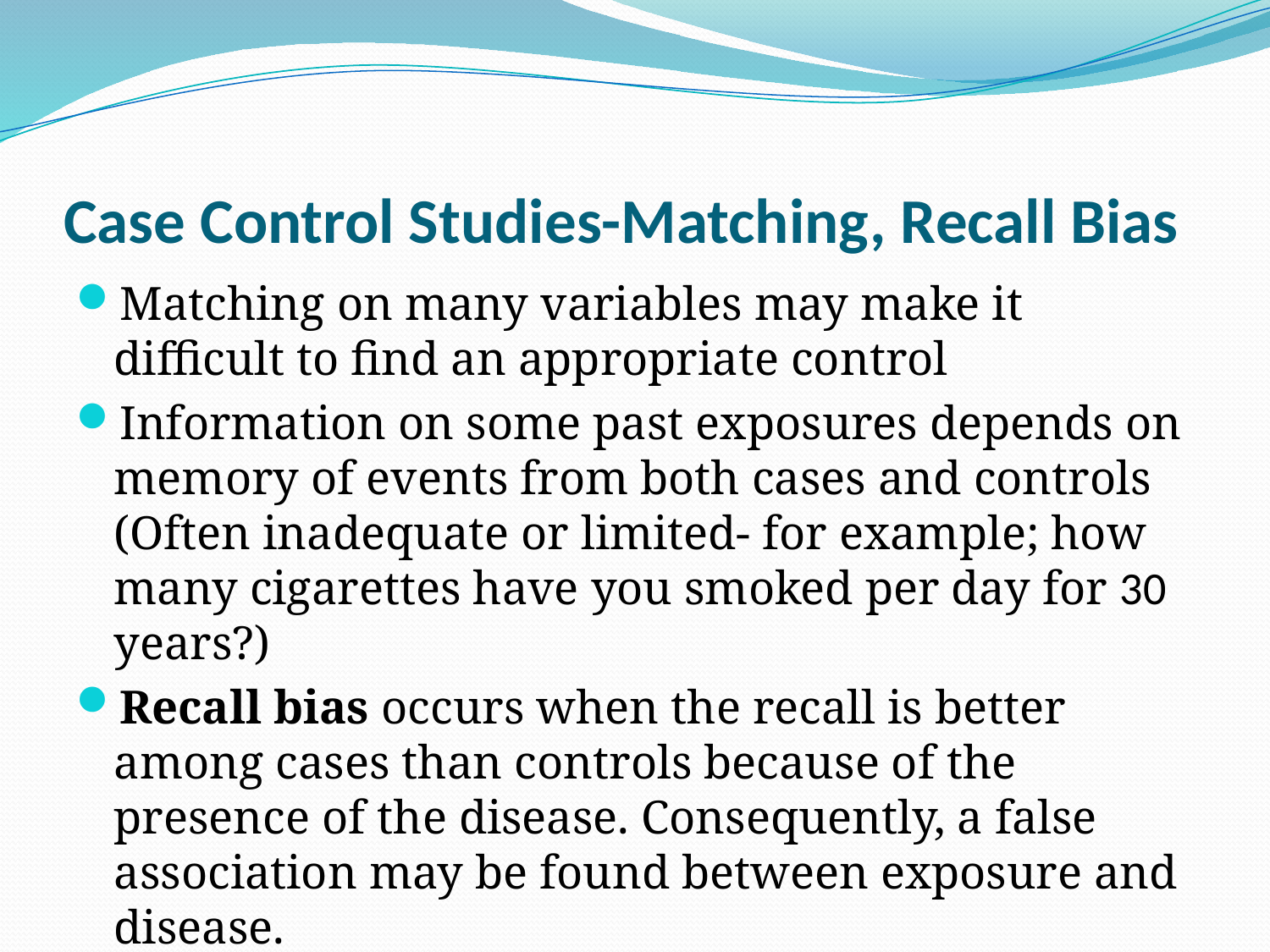

# Case Control Studies-Matching, Recall Bias
Matching on many variables may make it difficult to find an appropriate control
Information on some past exposures depends on memory of events from both cases and controls (Often inadequate or limited- for example; how many cigarettes have you smoked per day for 30 years?)
Recall bias occurs when the recall is better among cases than controls because of the presence of the disease. Consequently, a false association may be found between exposure and disease.